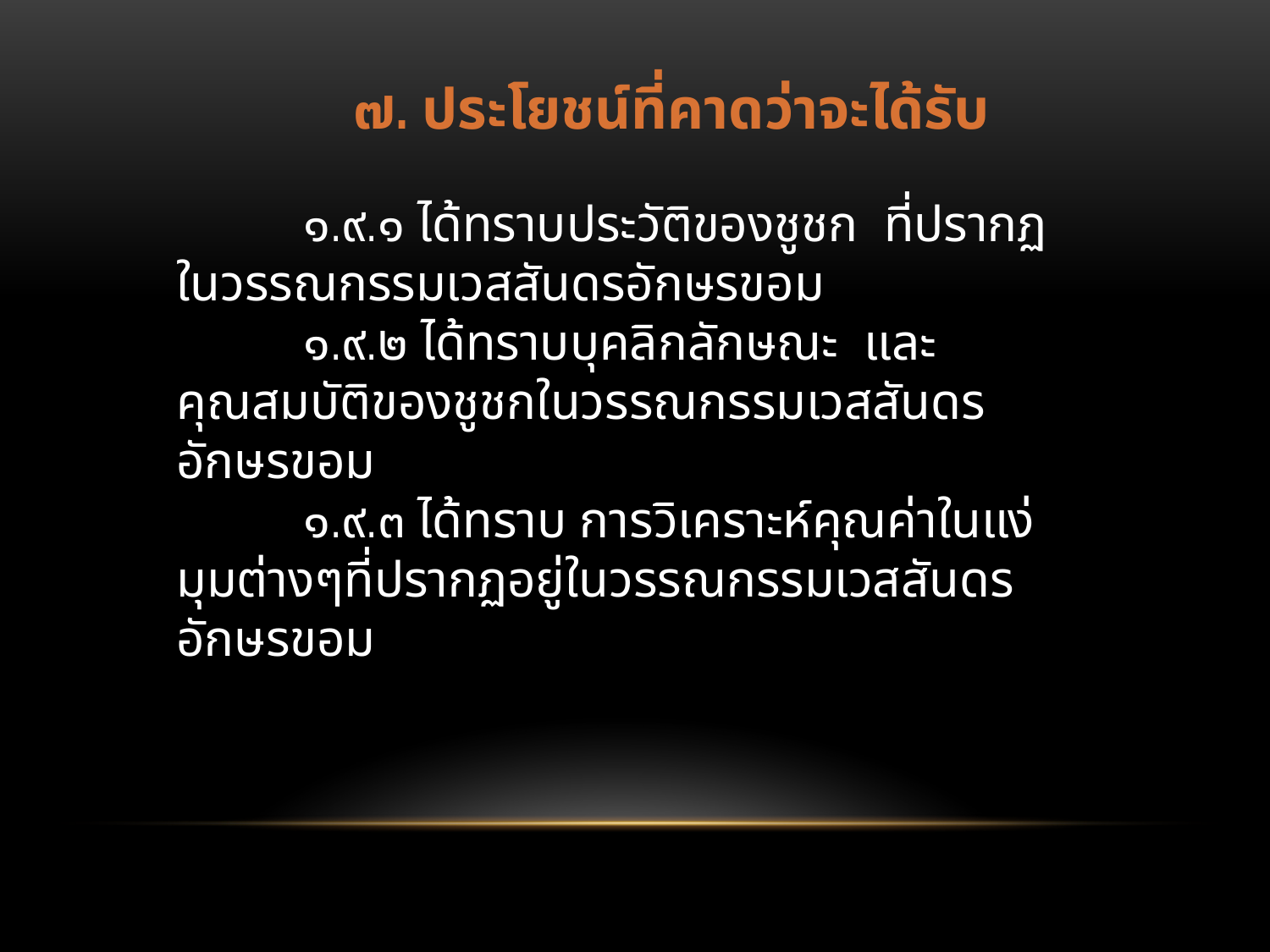

๗. ประโยชน์ที่คาดว่าจะได้รับ
	๑.๙.๑ ได้ทราบประวัติของชูชก  ที่ปรากฏในวรรณกรรมเวสสันดรอักษรขอม
	๑.๙.๒ ได้ทราบบุคลิกลักษณะ  และคุณสมบัติของชูชกในวรรณกรรมเวสสันดรอักษรขอม
	๑.๙.๓ ได้ทราบ การวิเคราะห์คุณค่าในแง่มุมต่างๆที่ปรากฏอยู่ในวรรณกรรมเวสสันดรอักษรขอม